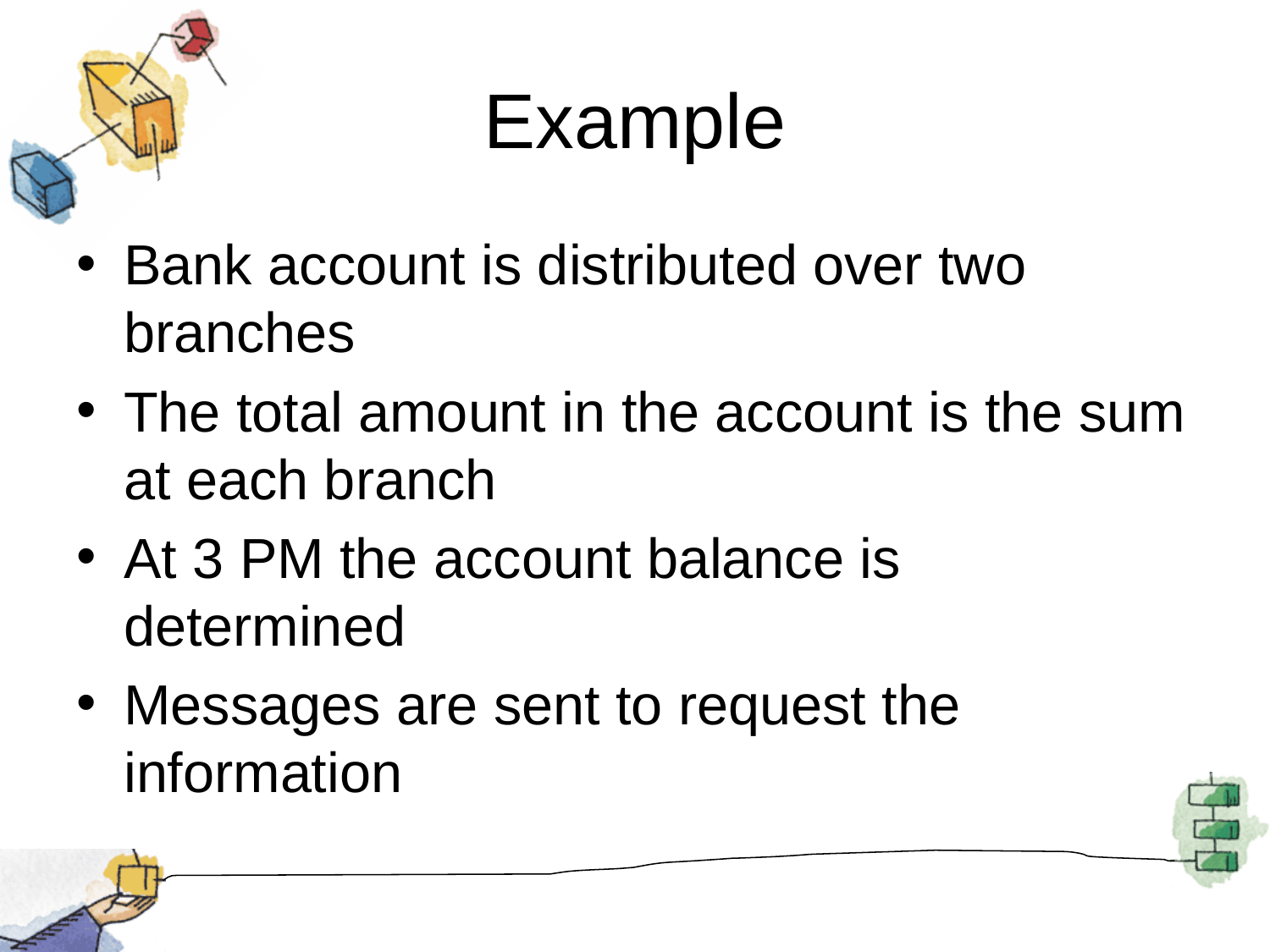

# Example
Bank account is distributed over two branches
The total amount in the account is the sum at each branch
At 3 PM the account balance is determined
Messages are sent to request the information